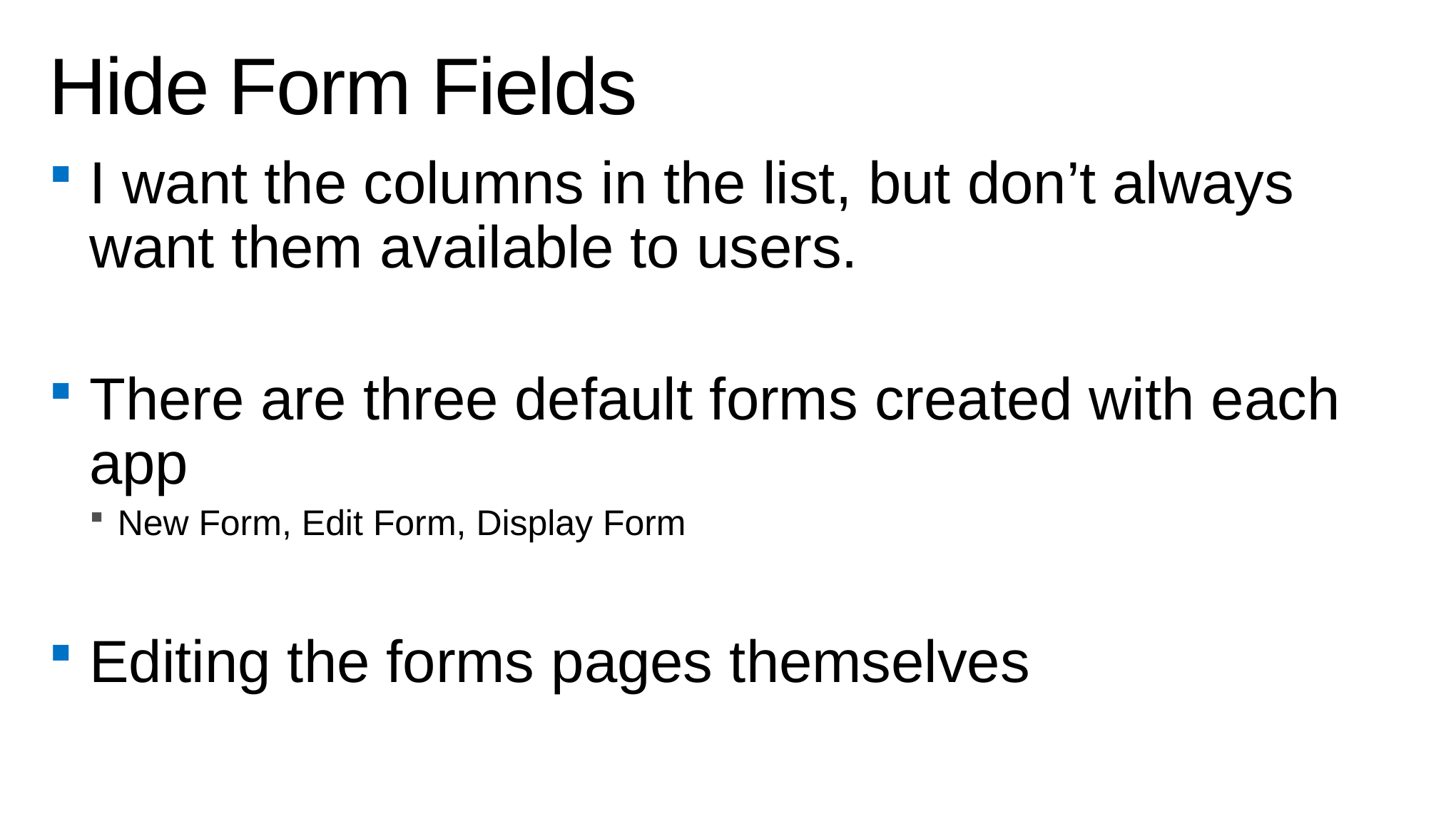

# Hide Form Fields
I want the columns in the list, but don’t always want them available to users.

There are three default forms created with each app
New Form, Edit Form, Display Form

Editing the forms pages themselves